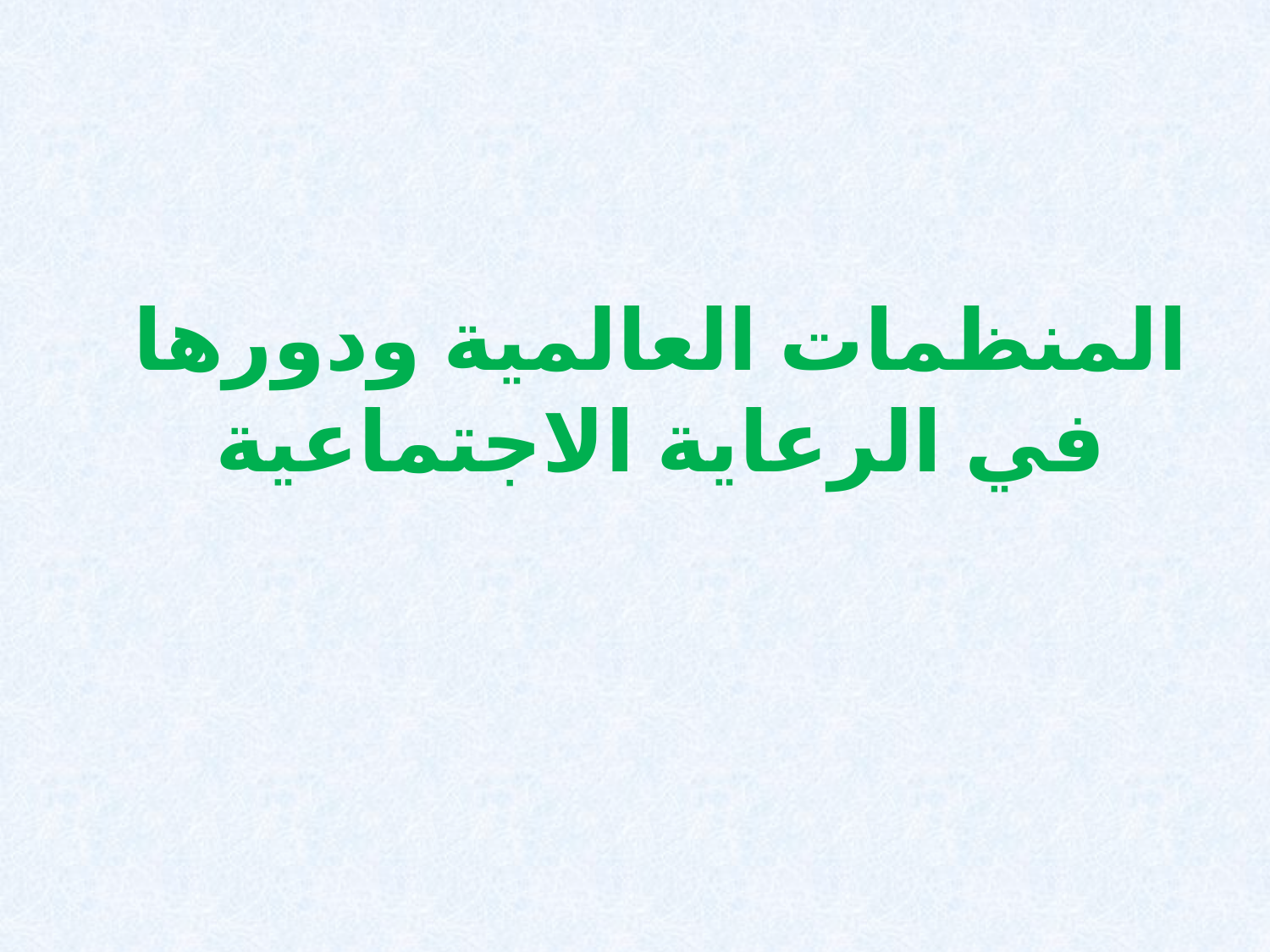

# المنظمات العالمية ودورها في الرعاية الاجتماعية